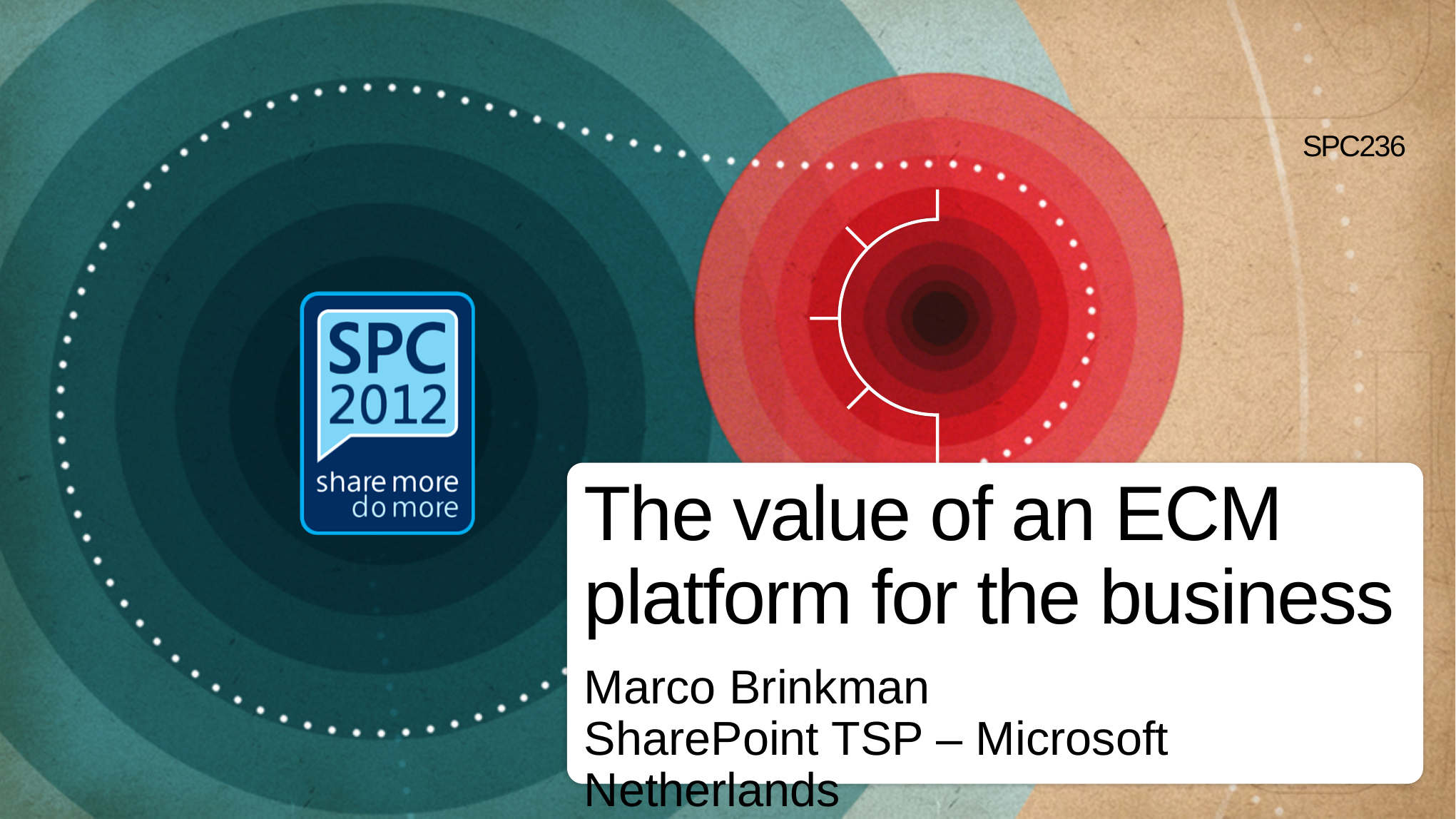

SPC236
# The value of an ECM platform for the business
Marco Brinkman
SharePoint TSP – Microsoft Netherlands